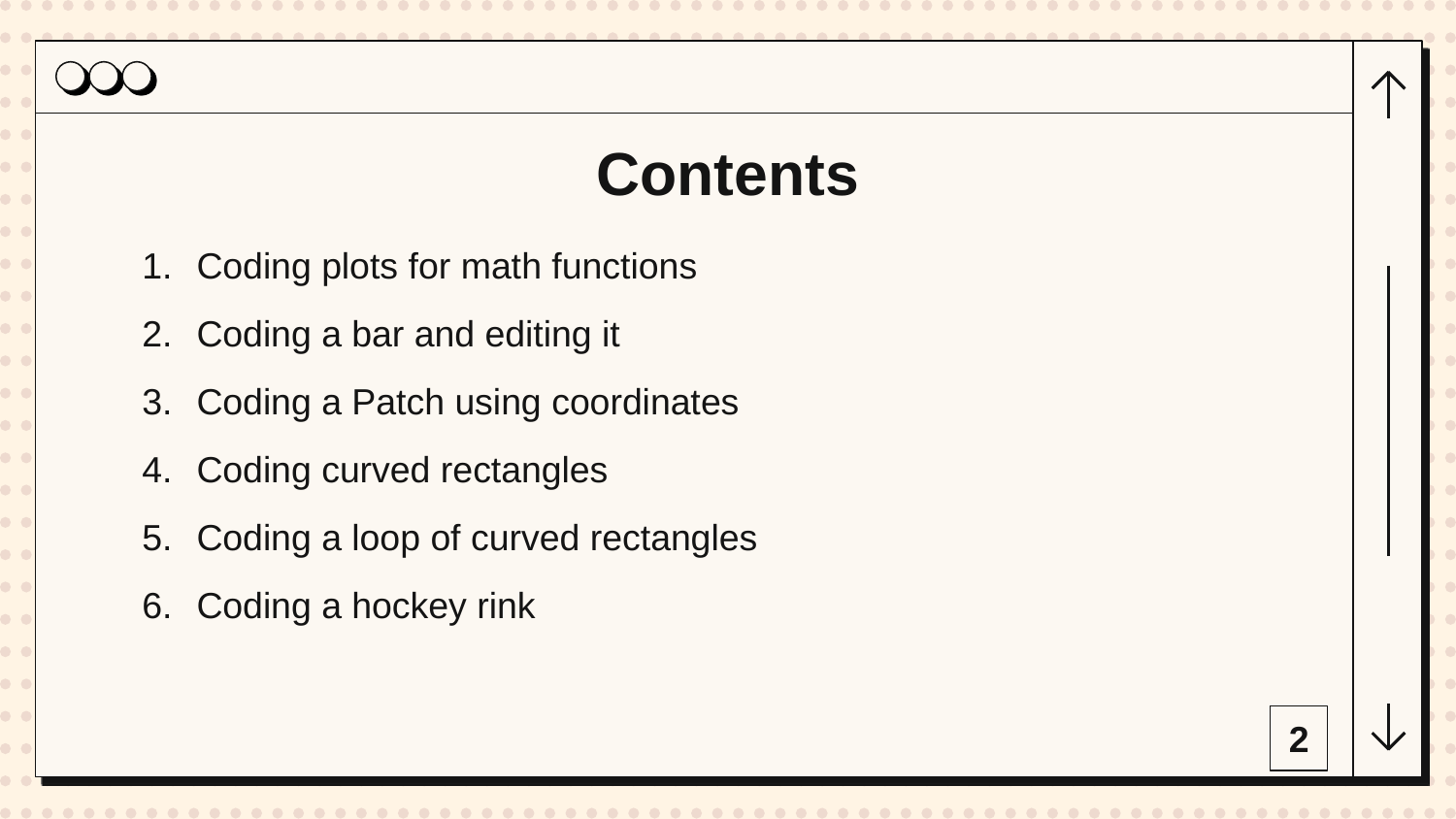

# Contents
Coding plots for math functions
Coding a bar and editing it
Coding a Patch using coordinates
Coding curved rectangles
Coding a loop of curved rectangles
Coding a hockey rink
2